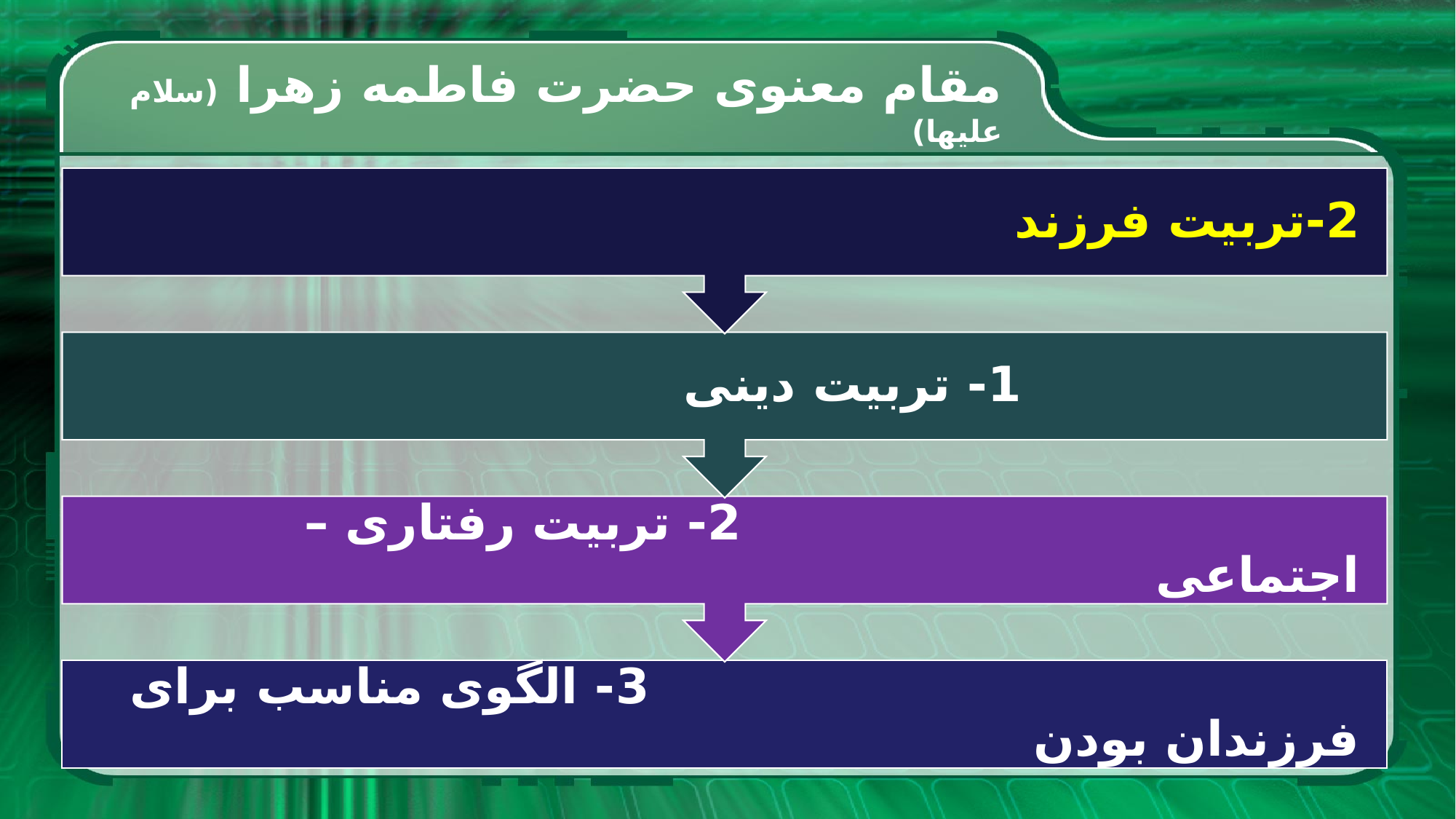

# مقام معنوی حضرت فاطمه زهرا (سلام علیها)
                                          3- الگوی مناسب برای فرزندان بودن
                                        2- تربیت رفتاری – اجتماعی
                    1- تربیت دینی
2-تربیت فرزند